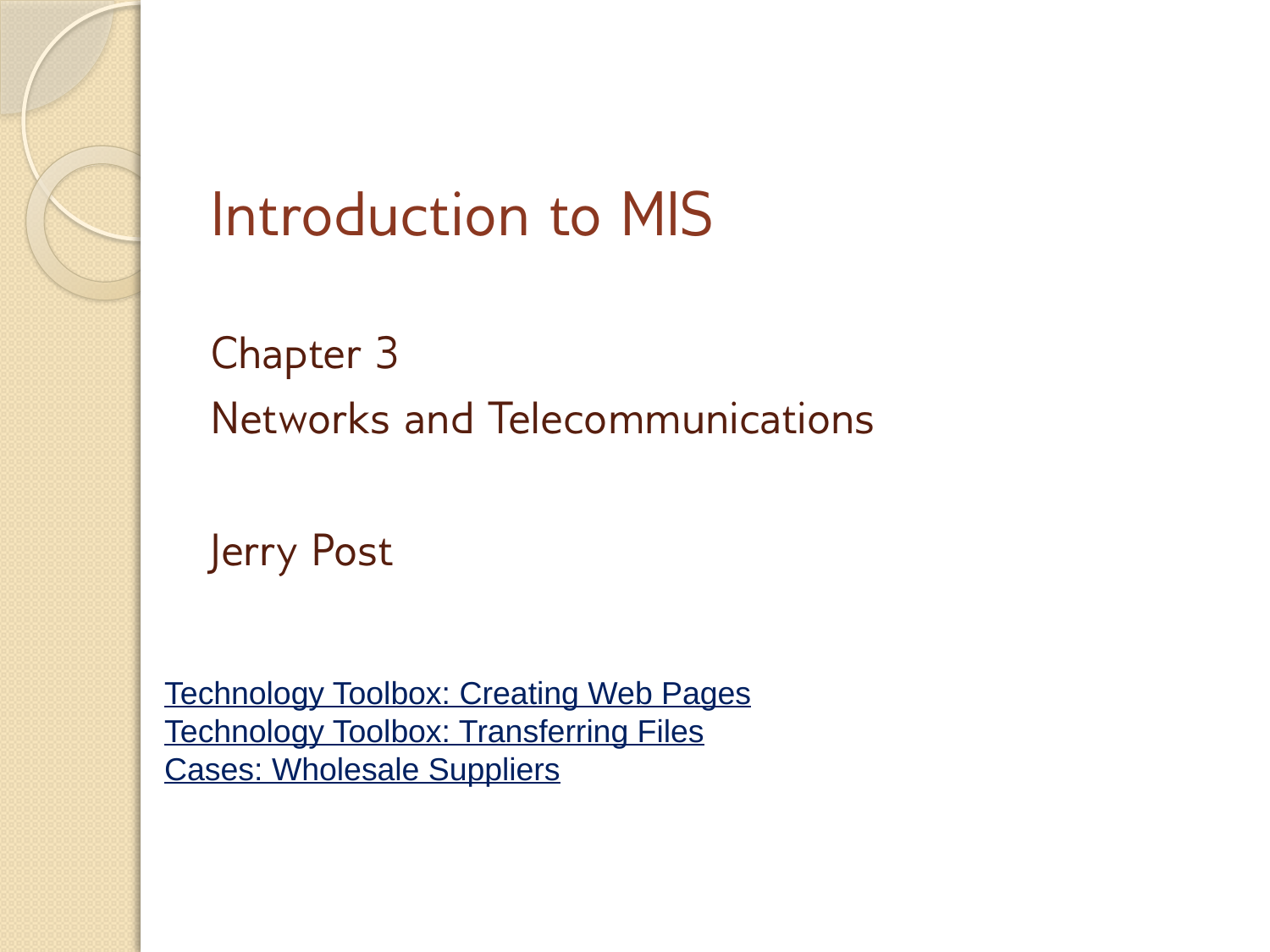

# Introduction to MIS

Chapter 3
Networks and Telecommunications

Jerry Post
Technology Toolbox: Creating Web Pages
Technology Toolbox: Transferring Files
Cases: Wholesale Suppliers